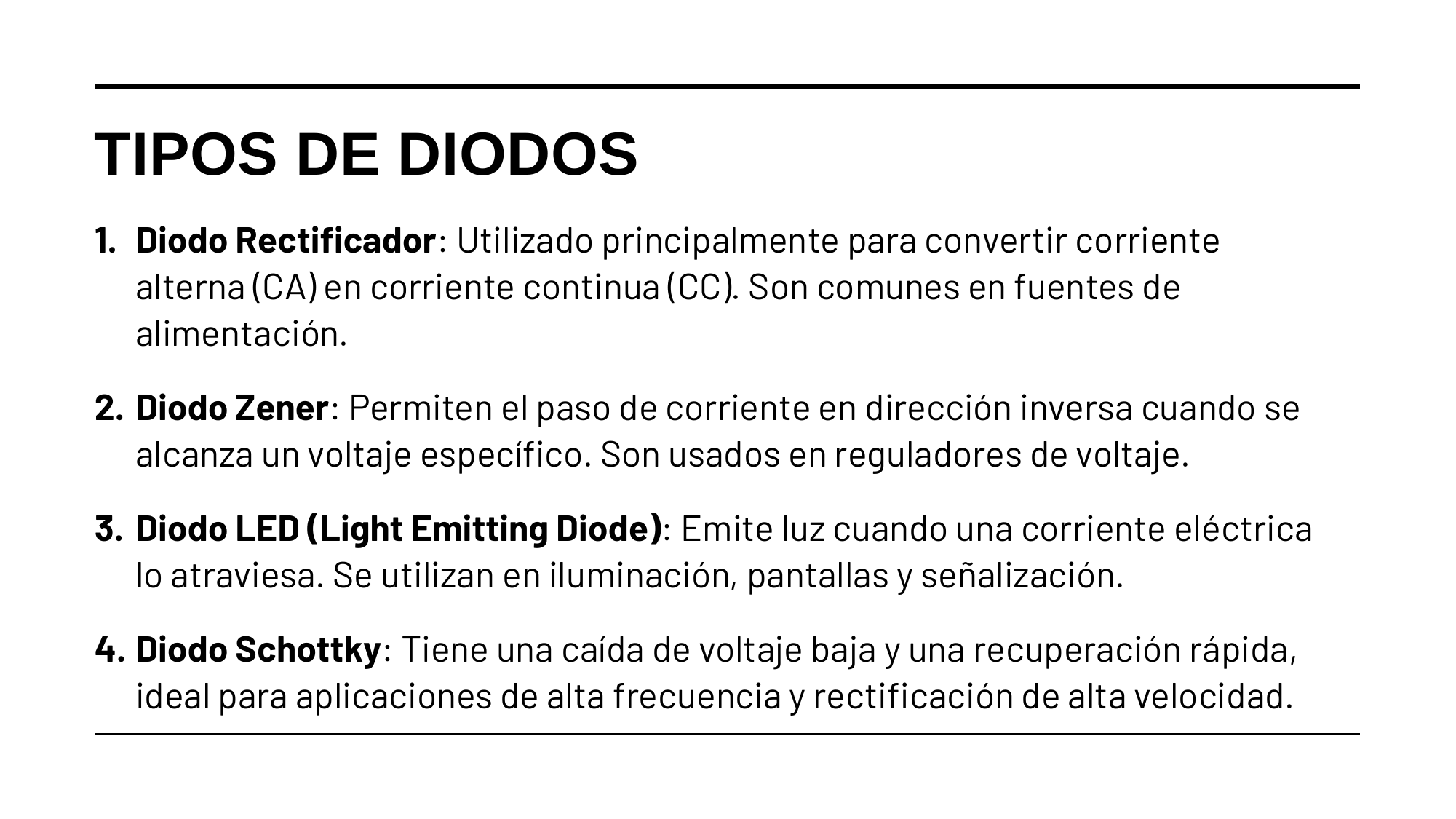

# Tipos de diodos
Diodo Rectificador: Utilizado principalmente para convertir corriente alterna (CA) en corriente continua (CC). Son comunes en fuentes de alimentación.
Diodo Zener: Permiten el paso de corriente en dirección inversa cuando se alcanza un voltaje específico. Son usados en reguladores de voltaje.
Diodo LED (Light Emitting Diode): Emite luz cuando una corriente eléctrica lo atraviesa. Se utilizan en iluminación, pantallas y señalización.
Diodo Schottky: Tiene una caída de voltaje baja y una recuperación rápida, ideal para aplicaciones de alta frecuencia y rectificación de alta velocidad.